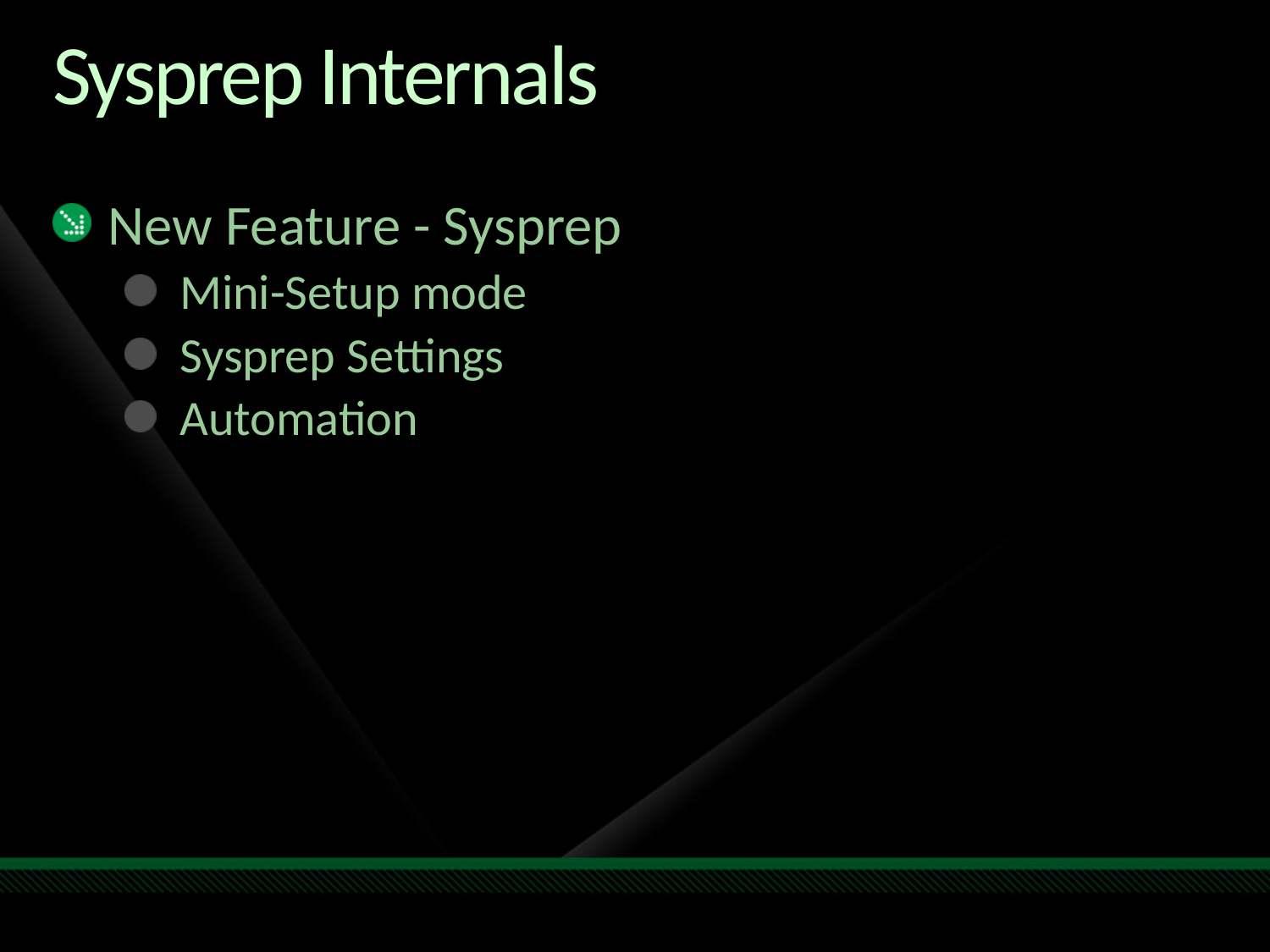

# Sysprep Internals
New Feature - Sysprep
Mini-Setup mode
Sysprep Settings
Automation